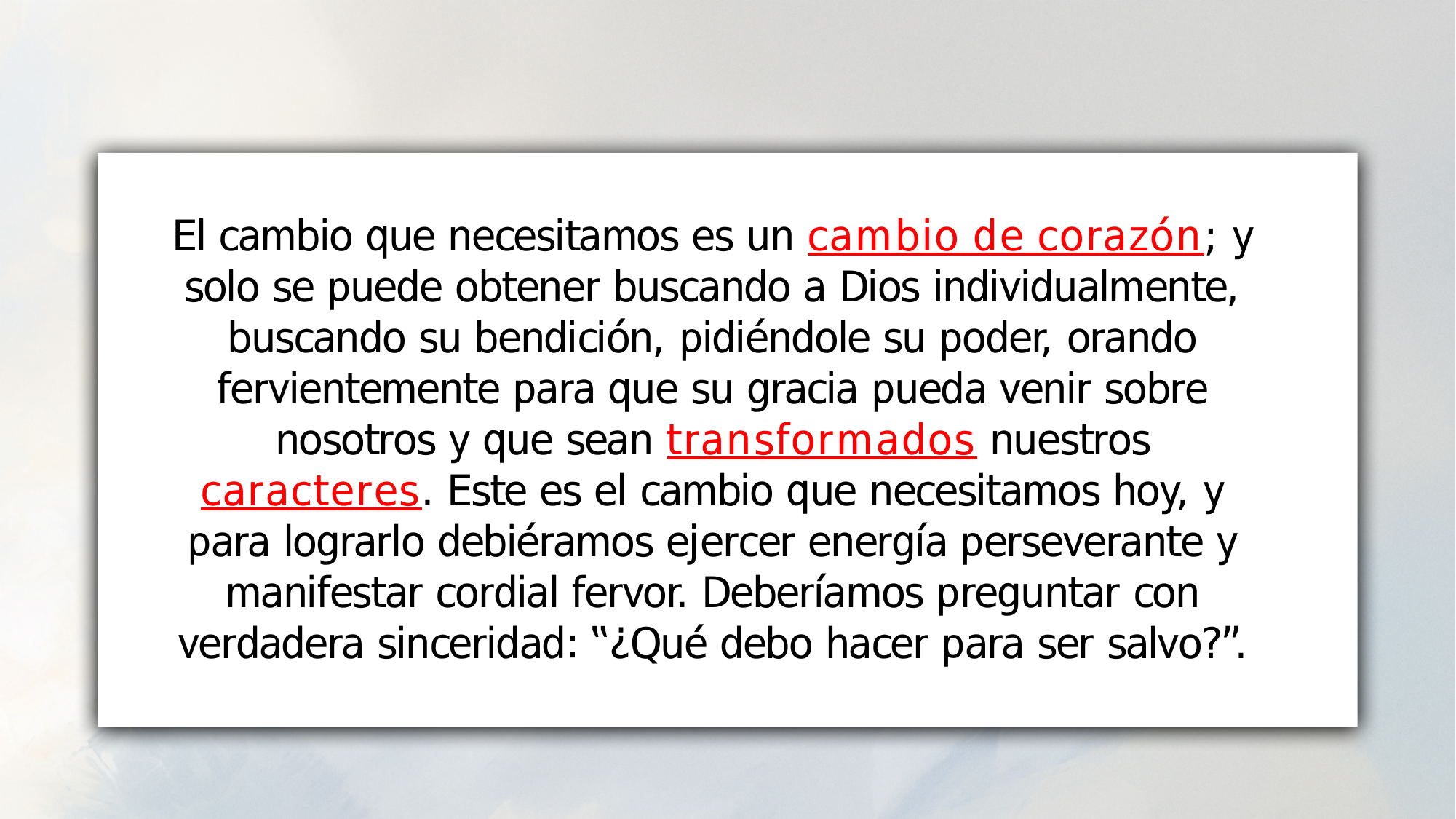

El cambio que necesitamos es un cambio de corazón; y solo se puede obtener buscando a Dios individualmente, buscando su bendición, pidiéndole su poder, orando fervientemente para que su gracia pueda venir sobre nosotros y que sean transformados nuestros caracteres. Este es el cambio que necesitamos hoy, y para lograrlo debiéramos ejercer energía perseverante y manifestar cordial fervor. Deberíamos preguntar con verdadera sinceridad: “¿Qué debo hacer para ser salvo?”.